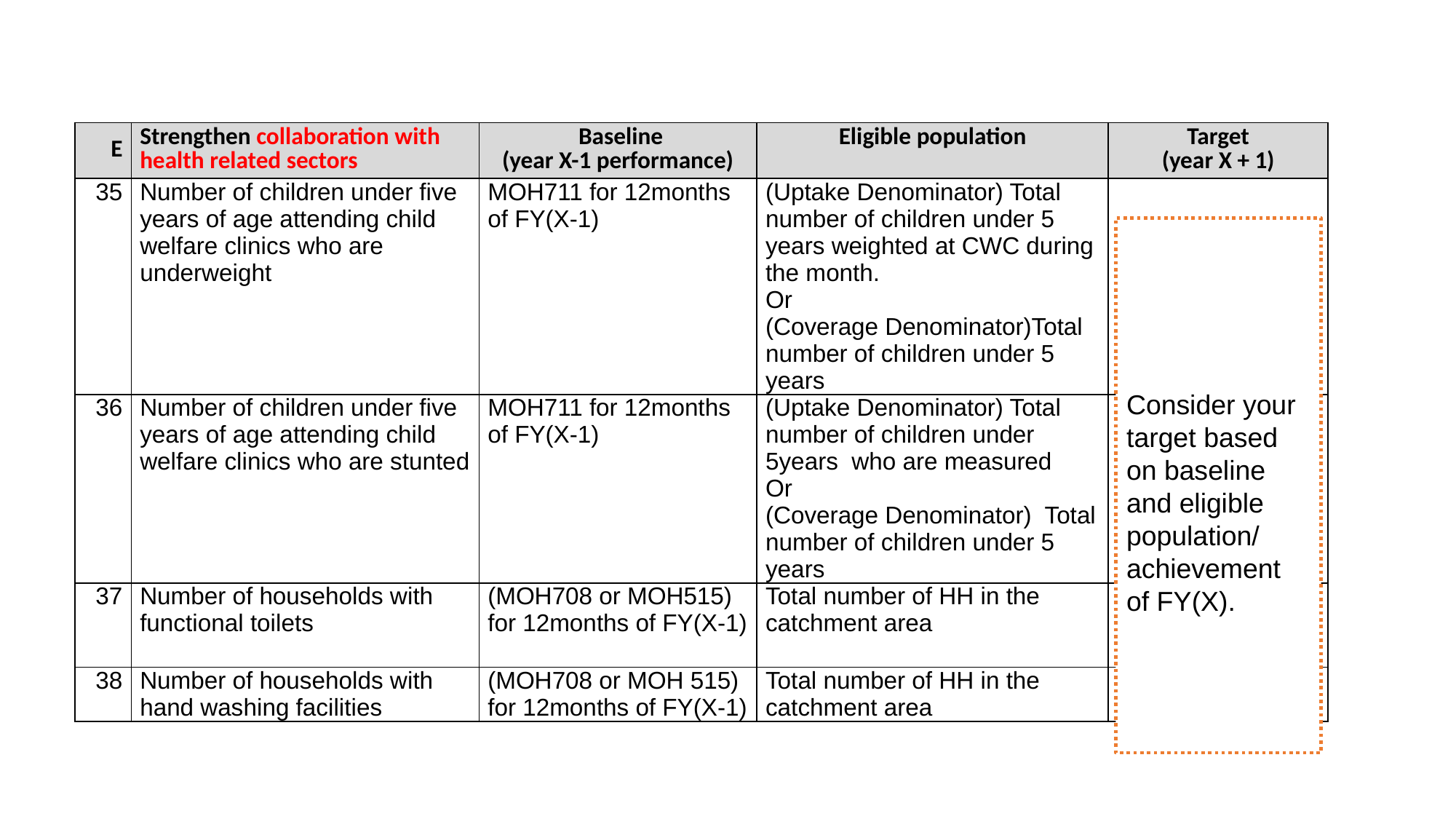

| E | Strengthen collaboration with health related sectors | Baseline (year X-1 performance) | Eligible population | Target (year X + 1) |
| --- | --- | --- | --- | --- |
| 35 | Number of children under five years of age attending child welfare clinics who are underweight | MOH711 for 12months of FY(X-1) | (Uptake Denominator) Total number of children under 5 years weighted at CWC during the month. Or (Coverage Denominator)Total number of children under 5 years |  |
| 36 | Number of children under five years of age attending child welfare clinics who are stunted | MOH711 for 12months of FY(X-1) | (Uptake Denominator) Total number of children under 5years who are measured Or (Coverage Denominator) Total number of children under 5 years |  |
| 37 | Number of households with functional toilets | (MOH708 or MOH515) for 12months of FY(X-1) | Total number of HH in the catchment area |  |
| 38 | Number of households with hand washing facilities | (MOH708 or MOH 515) for 12months of FY(X-1) | Total number of HH in the catchment area |  |

Consider your target based on baseline and eligible population/
achievement of FY(X).